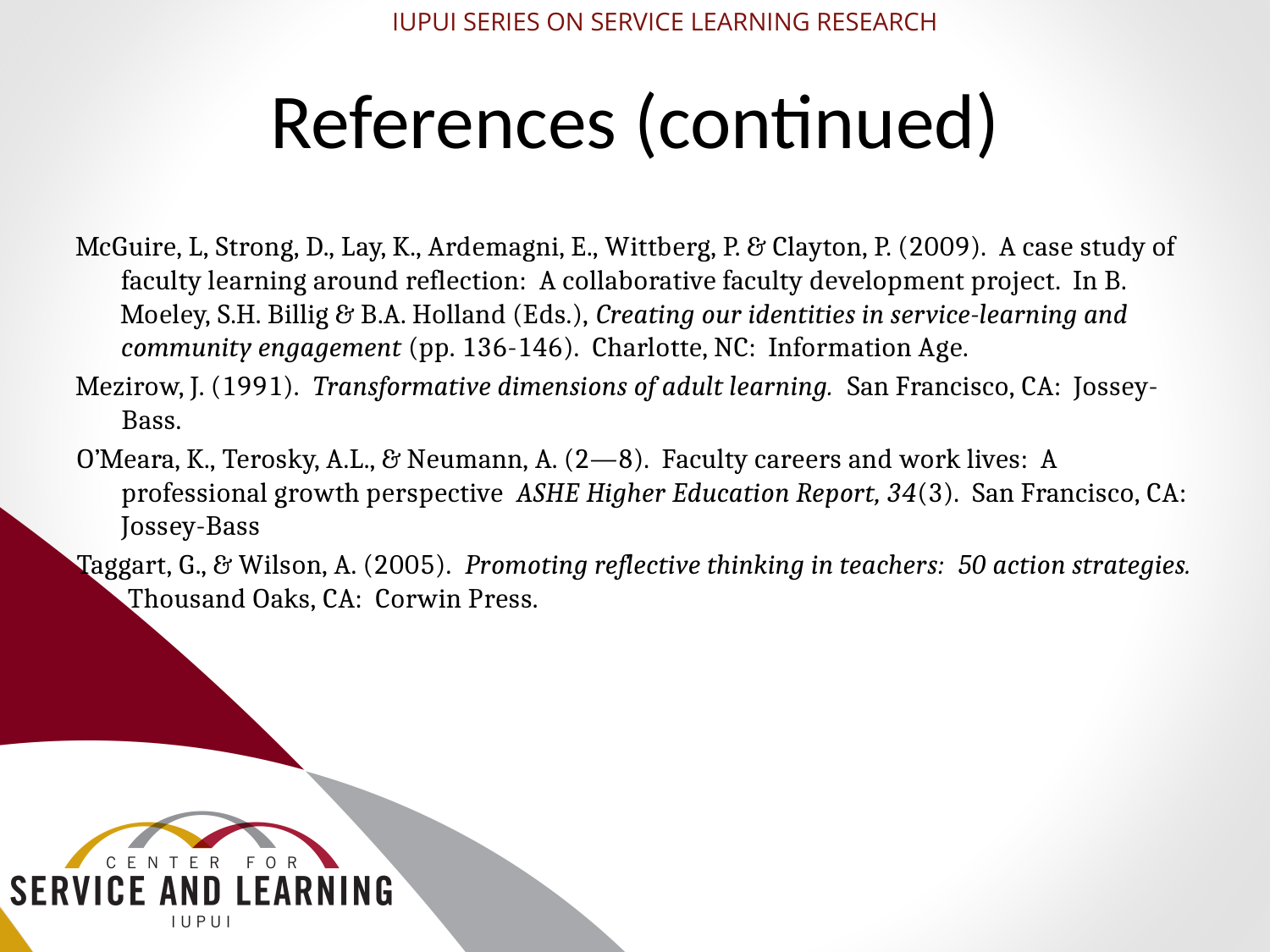

IUPUI SERIES ON SERVICE LEARNING RESEARCH
# References (continued)
McGuire, L, Strong, D., Lay, K., Ardemagni, E., Wittberg, P. & Clayton, P. (2009).  A case study of faculty learning around reflection:  A collaborative faculty development project.  In B. Moeley, S.H. Billig & B.A. Holland (Eds.), Creating our identities in service-learning and community engagement (pp. 136-146).  Charlotte, NC:  Information Age.
Mezirow, J. (1991).  Transformative dimensions of adult learning.  San Francisco, CA:  Jossey-Bass.
O’Meara, K., Terosky, A.L., & Neumann, A. (2—8).  Faculty careers and work lives:  A professional growth perspective  ASHE Higher Education Report, 34(3).  San Francisco, CA:  Jossey-Bass
Taggart, G., & Wilson, A. (2005).  Promoting reflective thinking in teachers:  50 action strategies.  Thousand Oaks, CA:  Corwin Press.